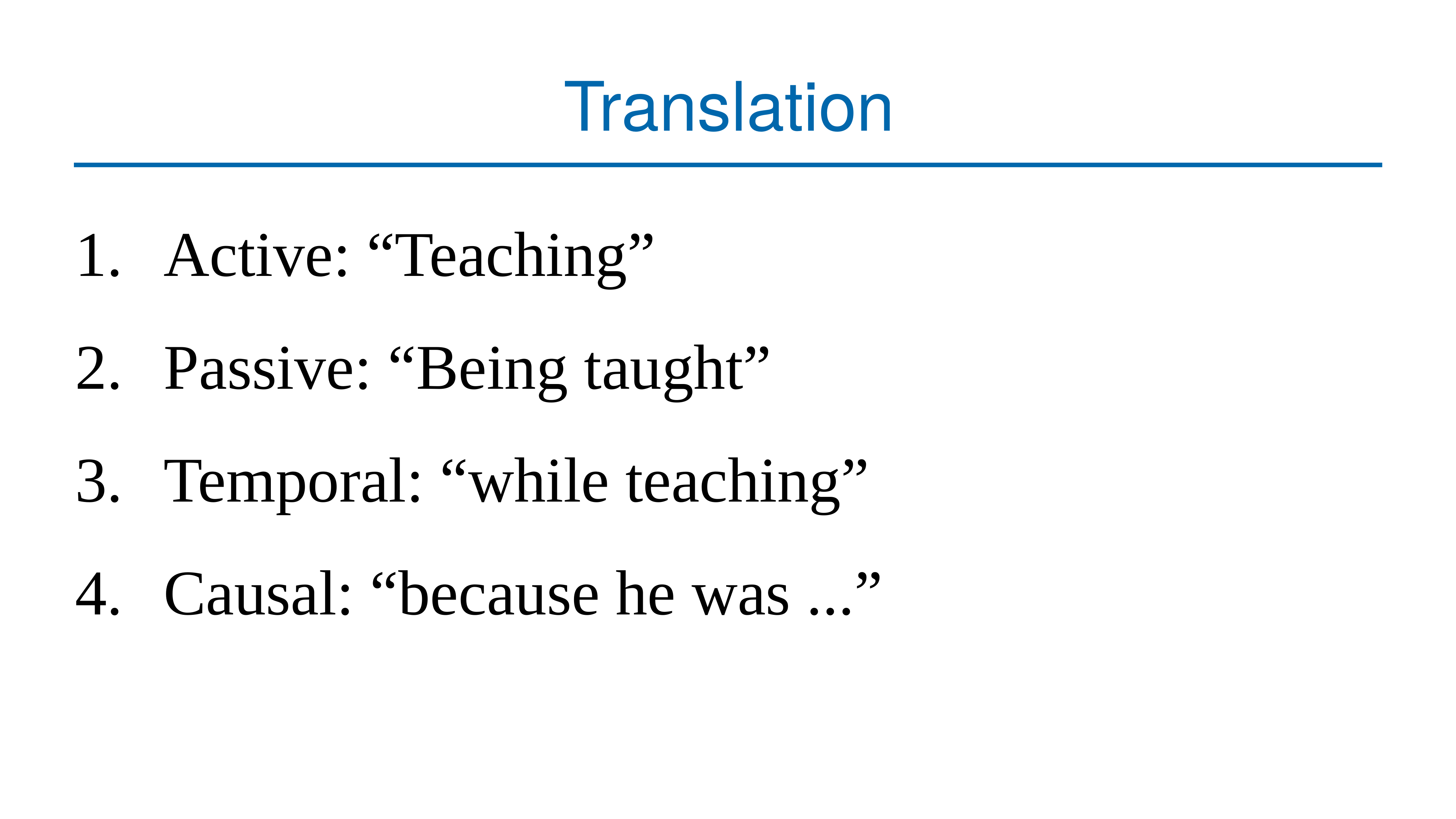

# Translation
Active: “Teaching”
Passive: “Being taught”
Temporal: “while teaching”
Causal: “because he was ...”